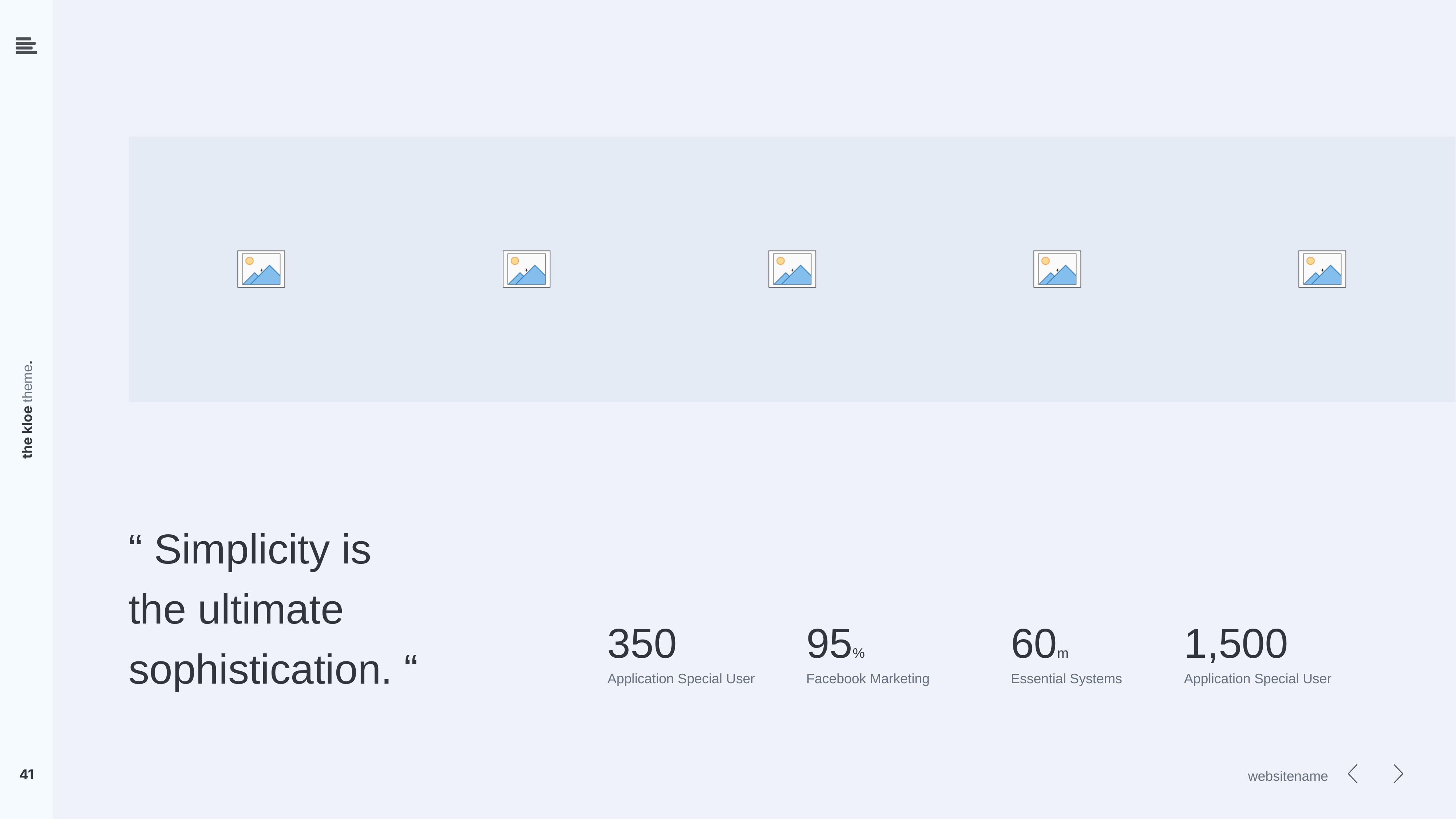

“ Simplicity is
the ultimate
sophistication. “
350
Application Special User
95%
Facebook Marketing
60m
Essential Systems
1,500
Application Special User
41